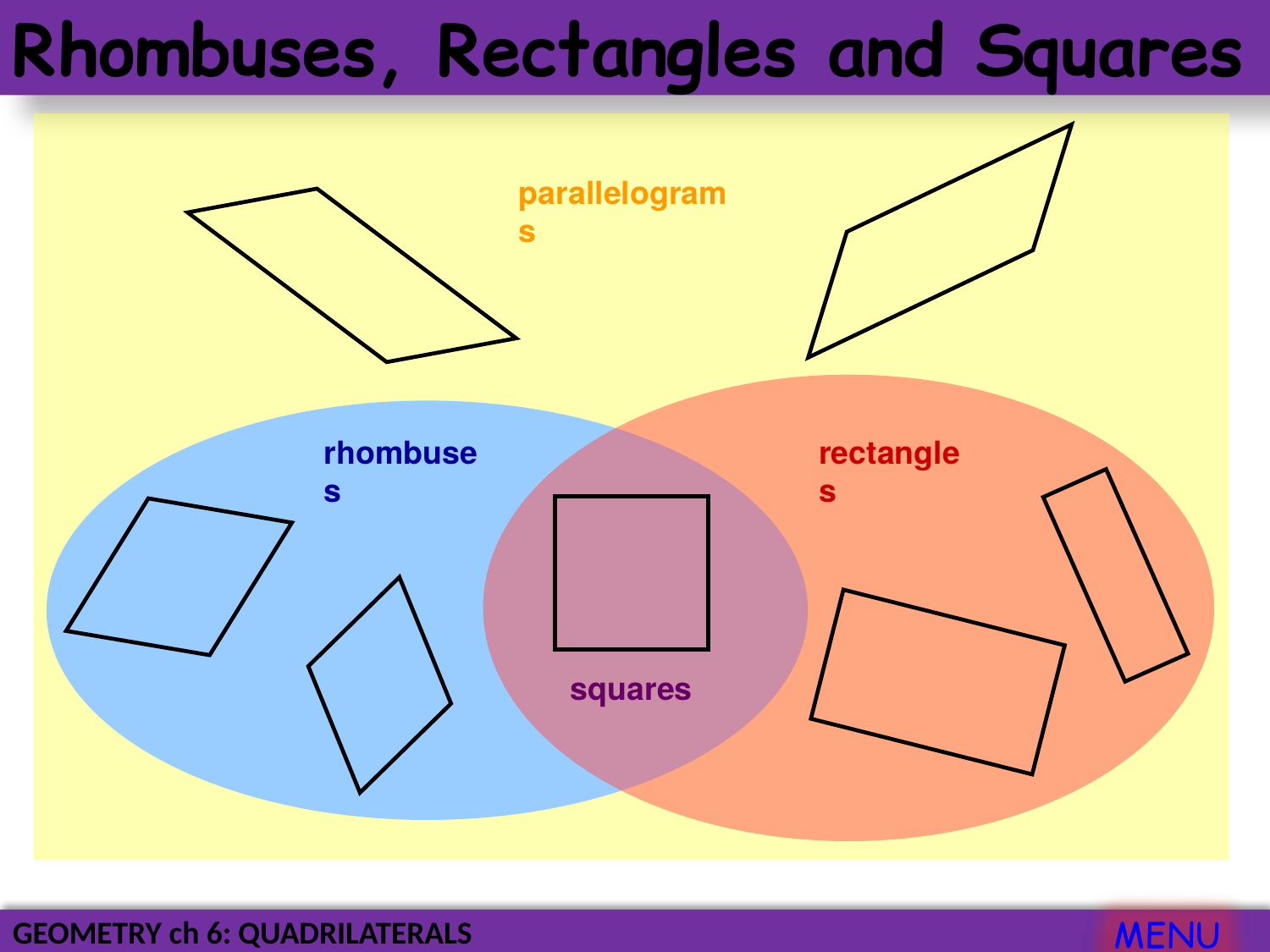

Rhombuses, Rectangles and Squares

parallelograms

rhombuses
rectangles

squares
MENU
GEOMETRY ch 6: QUADRILATERALS